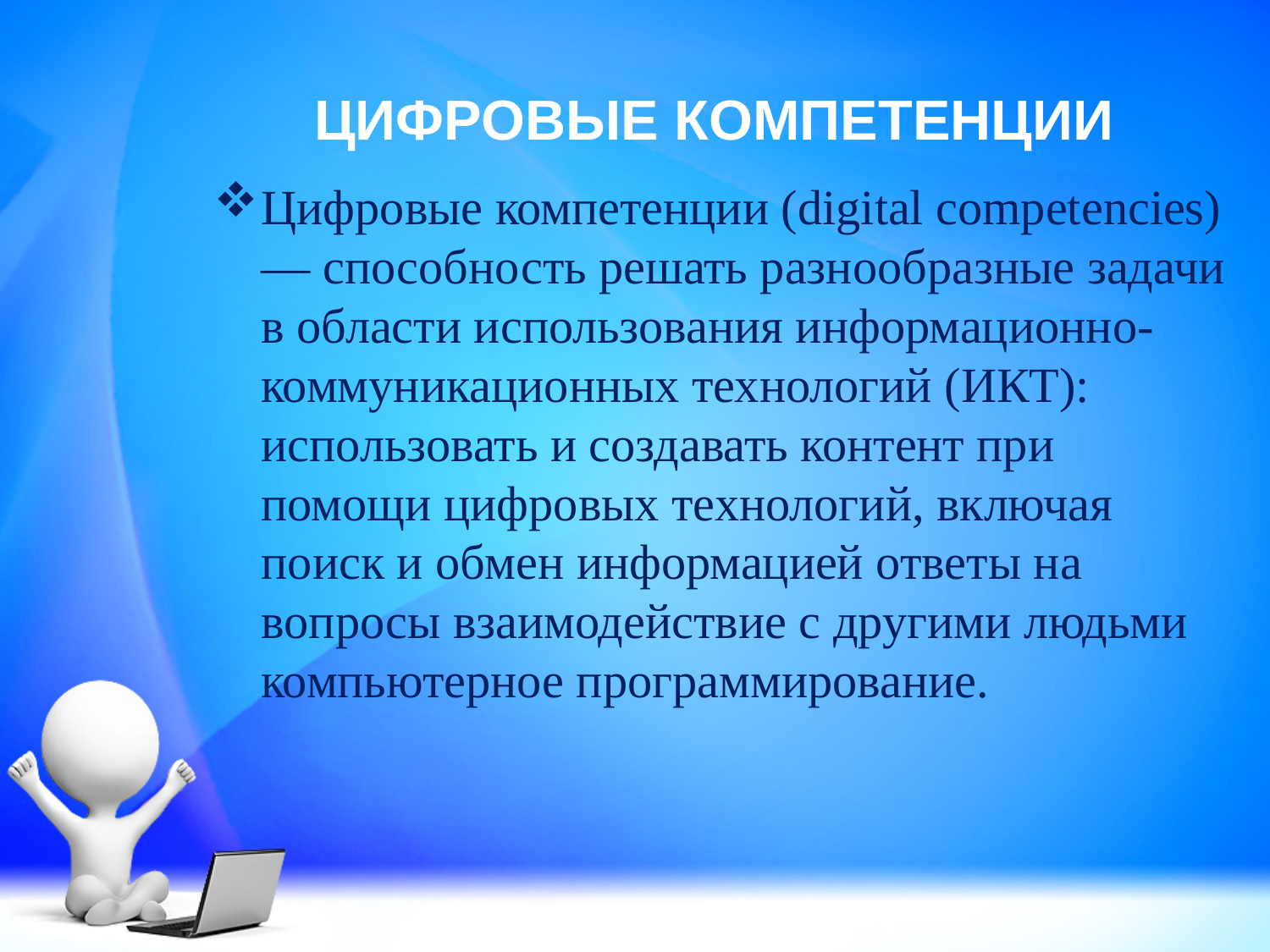

# ЦИФРОВЫЕ КОМПЕТЕНЦИИ
Цифровые компетенции (digital competencies) — способность решать разнообразные задачи в области использования информационно-коммуникационных технологий (ИКТ): использовать и создавать контент при помощи цифровых технологий, включая поиск и обмен информацией ответы на вопросы взаимодействие с другими людьми компьютерное программирование.